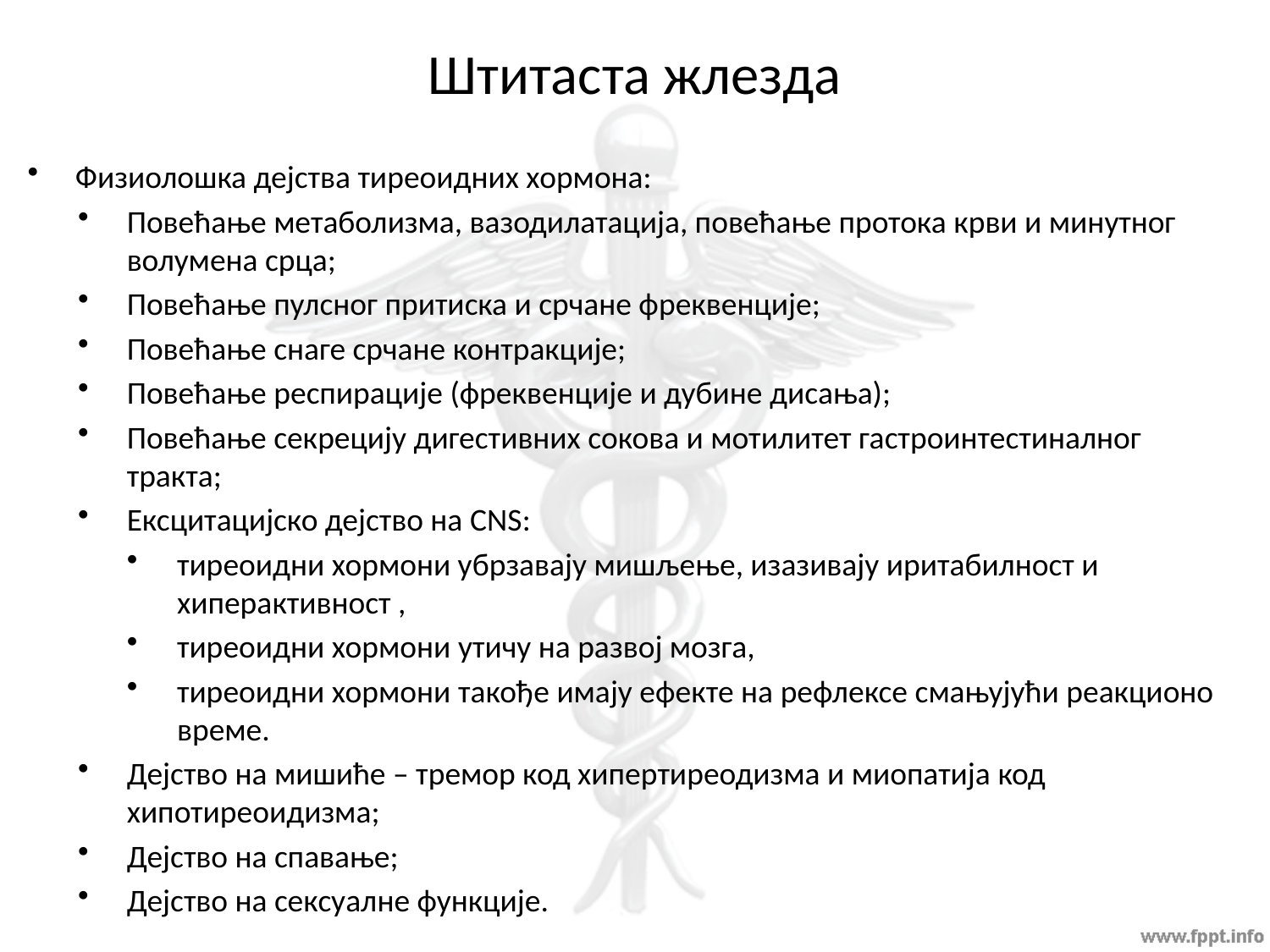

# Штитаста жлезда

Физиолошка дејства тиреоидних хормона:
Повећање метаболизма, вазодилатација, повећање протока крви и минутног волумена срца;
Повећање пулсног притиска и срчане фреквенције;
Повећање снаге срчане контракције;
Повећање респирације (фреквенције и дубине дисања);
Повећање секрецију дигестивних сокова и мотилитет гастроинтестиналног тракта;
Ексцитацијско дејство на CNS:
тиреоидни хормони убрзавају мишљење, изазивају иритабилност и хиперактивност ,
тиреоидни хормони утичу на развој мозга,
тиреоидни хормони такође имају ефекте на рефлексе смањујући реакционо време.
Дејство на мишиће – тремор код хипертиреодизма и миопатија код хипотиреоидизма;
Дејство на спавање;
Дејство на сексуалне функције.